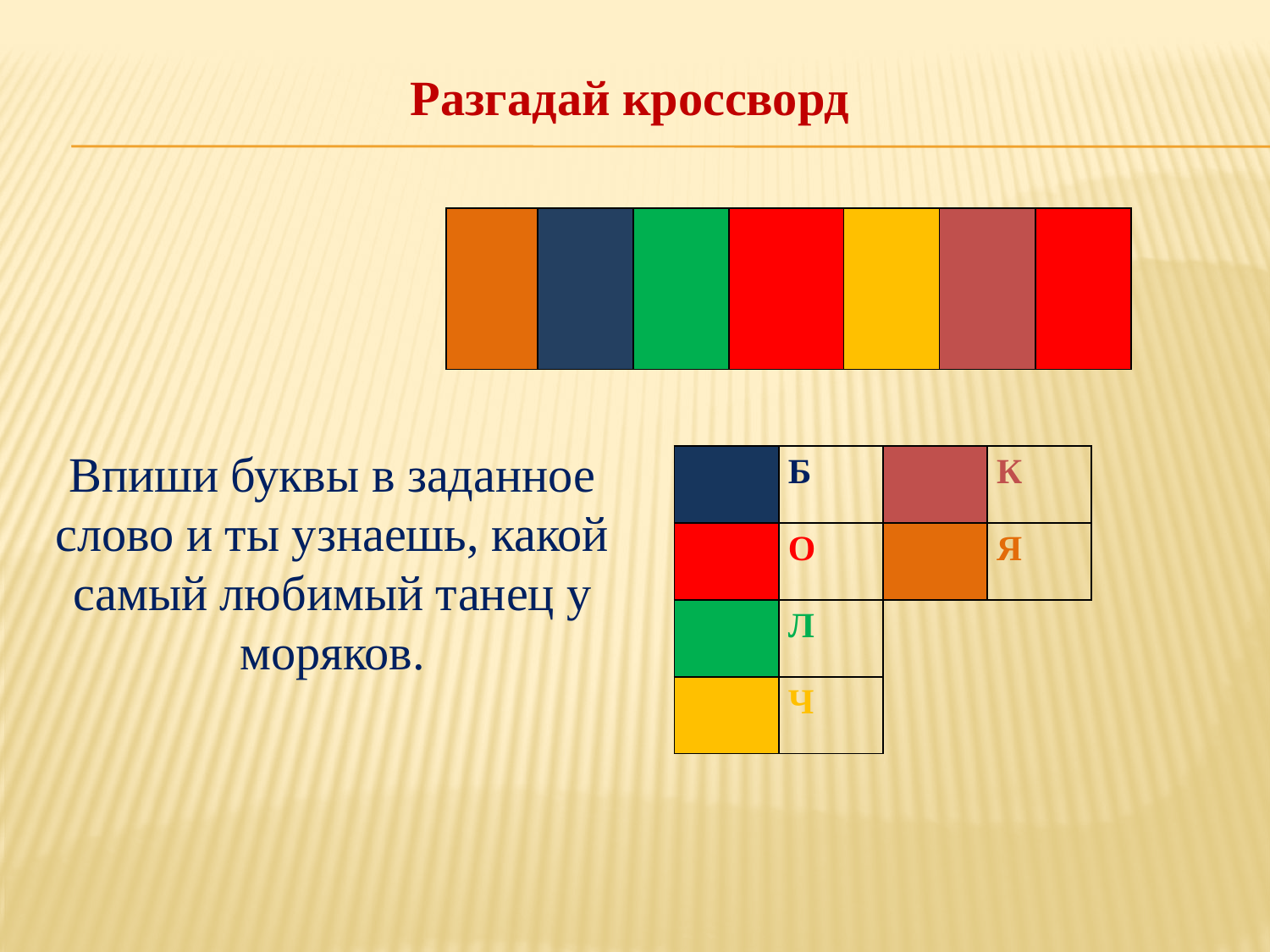

Разгадай кроссворд
|  |  |  |  |  |  |  |
| --- | --- | --- | --- | --- | --- | --- |
Впиши буквы в заданное слово и ты узнаешь, какой самый любимый танец у моряков.
|  | Б |  | К |
| --- | --- | --- | --- |
|  | О |  | Я |
|  | Л |  |  |
|  | Ч |  |  |